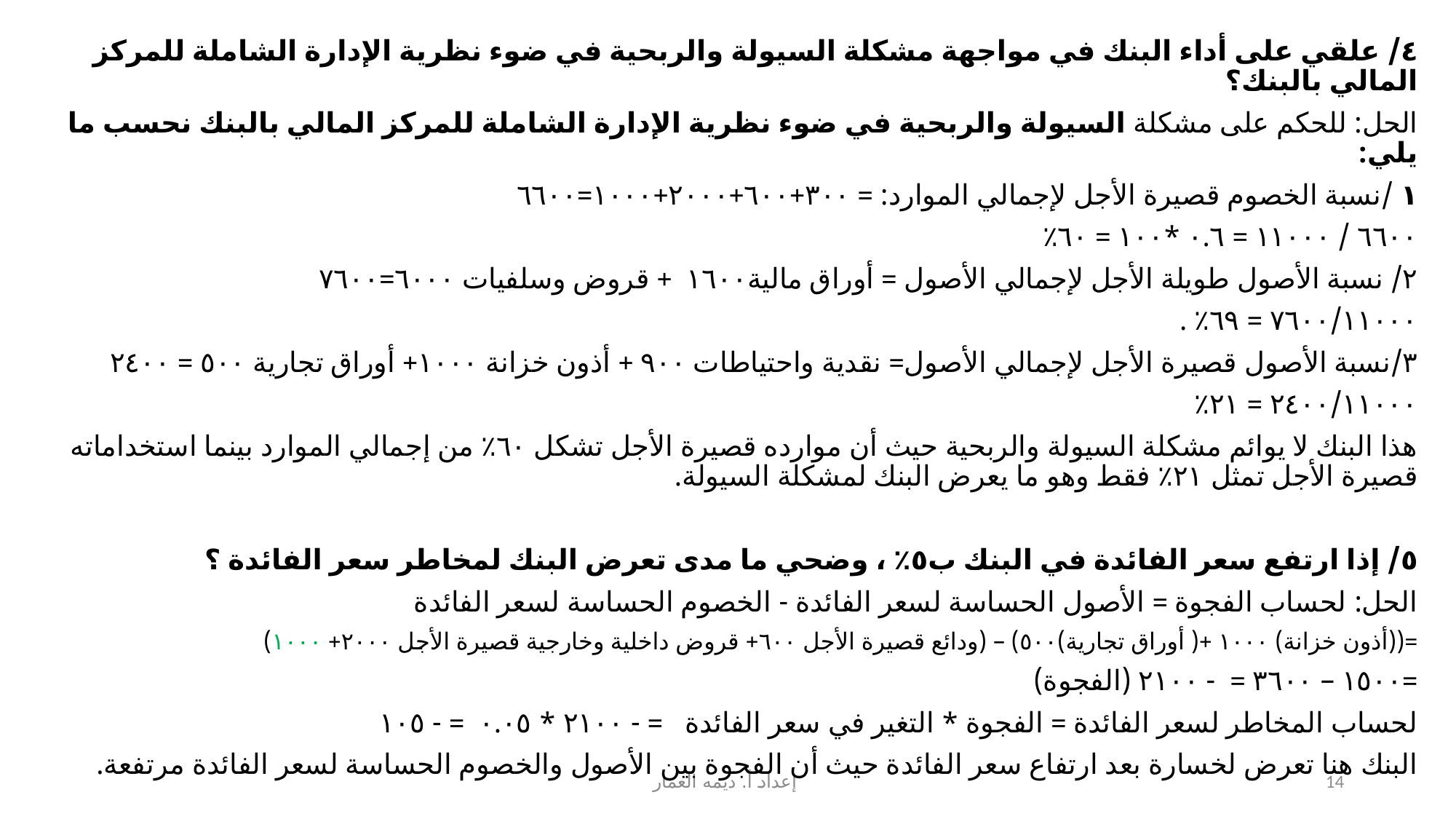

٤/ علقي على أداء البنك في مواجهة مشكلة السيولة والربحية في ضوء نظرية الإدارة الشاملة للمركز المالي بالبنك؟
الحل: للحكم على مشكلة السيولة والربحية في ضوء نظرية الإدارة الشاملة للمركز المالي بالبنك نحسب ما يلي:
١ /نسبة الخصوم قصيرة الأجل لإجمالي الموارد: = ٣٠٠+٦٠٠+٢٠٠٠+١٠٠٠=٦٦٠٠
٦٦٠٠ / ١١٠٠٠ = ٠.٦ *١٠٠ = ٦٠٪
٢/ نسبة الأصول طويلة الأجل لإجمالي الأصول = أوراق مالية١٦٠٠  + قروض وسلفيات ٦٠٠٠=٧٦٠٠
٧٦٠٠/١١٠٠٠ = ٦٩٪ .
٣/نسبة الأصول قصيرة الأجل لإجمالي الأصول= نقدية واحتياطات ٩٠٠ + أذون خزانة ١٠٠٠+ أوراق تجارية ٥٠٠ = ٢٤٠٠
٢٤٠٠/١١٠٠٠ = ٢١٪
هذا البنك لا يوائم مشكلة السيولة والربحية حيث أن موارده قصيرة الأجل تشكل ٦٠٪ من إجمالي الموارد بينما استخداماته قصيرة الأجل تمثل ٢١٪ فقط وهو ما يعرض البنك لمشكلة السيولة.

٥/ إذا ارتفع سعر الفائدة في البنك ب٥٪ ، وضحي ما مدى تعرض البنك لمخاطر سعر الفائدة ؟
الحل: لحساب الفجوة = الأصول الحساسة لسعر الفائدة - الخصوم الحساسة لسعر الفائدة
=((أذون خزانة) ١٠٠٠ +( أوراق تجارية)٥٠٠) – (ودائع قصيرة الأجل ٦٠٠+ قروض داخلية وخارجية قصيرة الأجل ٢٠٠٠+ ١٠٠٠)
=١٥٠٠ – ٣٦٠٠ =  - ٢١٠٠ (الفجوة)
لحساب المخاطر لسعر الفائدة = الفجوة * التغير في سعر الفائدة   = - ٢١٠٠ * ٠.٠٥  = - ١٠٥
البنك هنا تعرض لخسارة بعد ارتفاع سعر الفائدة حيث أن الفجوة بين الأصول والخصوم الحساسة لسعر الفائدة مرتفعة.
إعداد أ. ديمه العمار
14